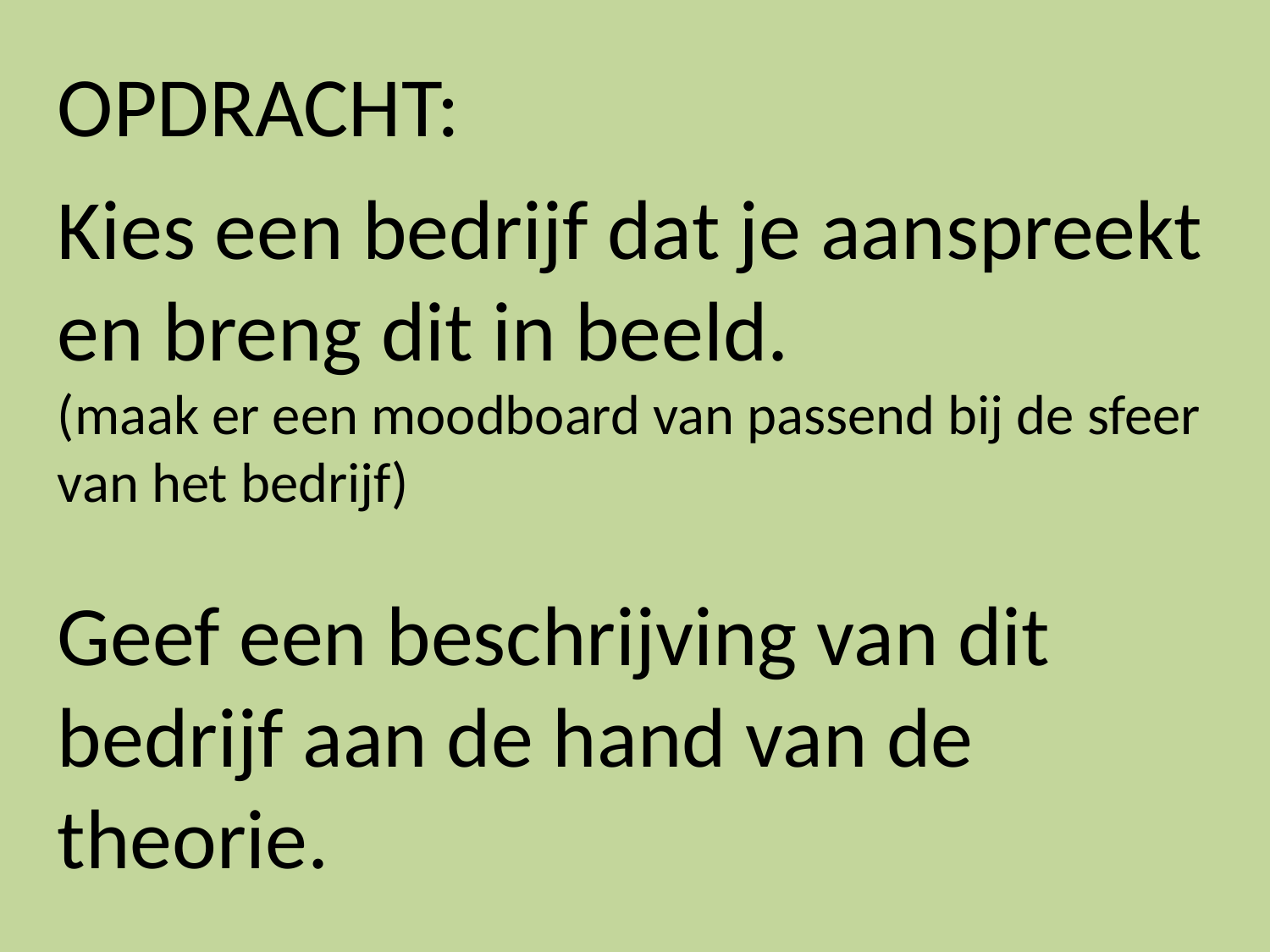

OPDRACHT:

Kies een bedrijf dat je aanspreekt en breng dit in beeld.
(maak er een moodboard van passend bij de sfeer van het bedrijf)

Geef een beschrijving van dit bedrijf aan de hand van de theorie.